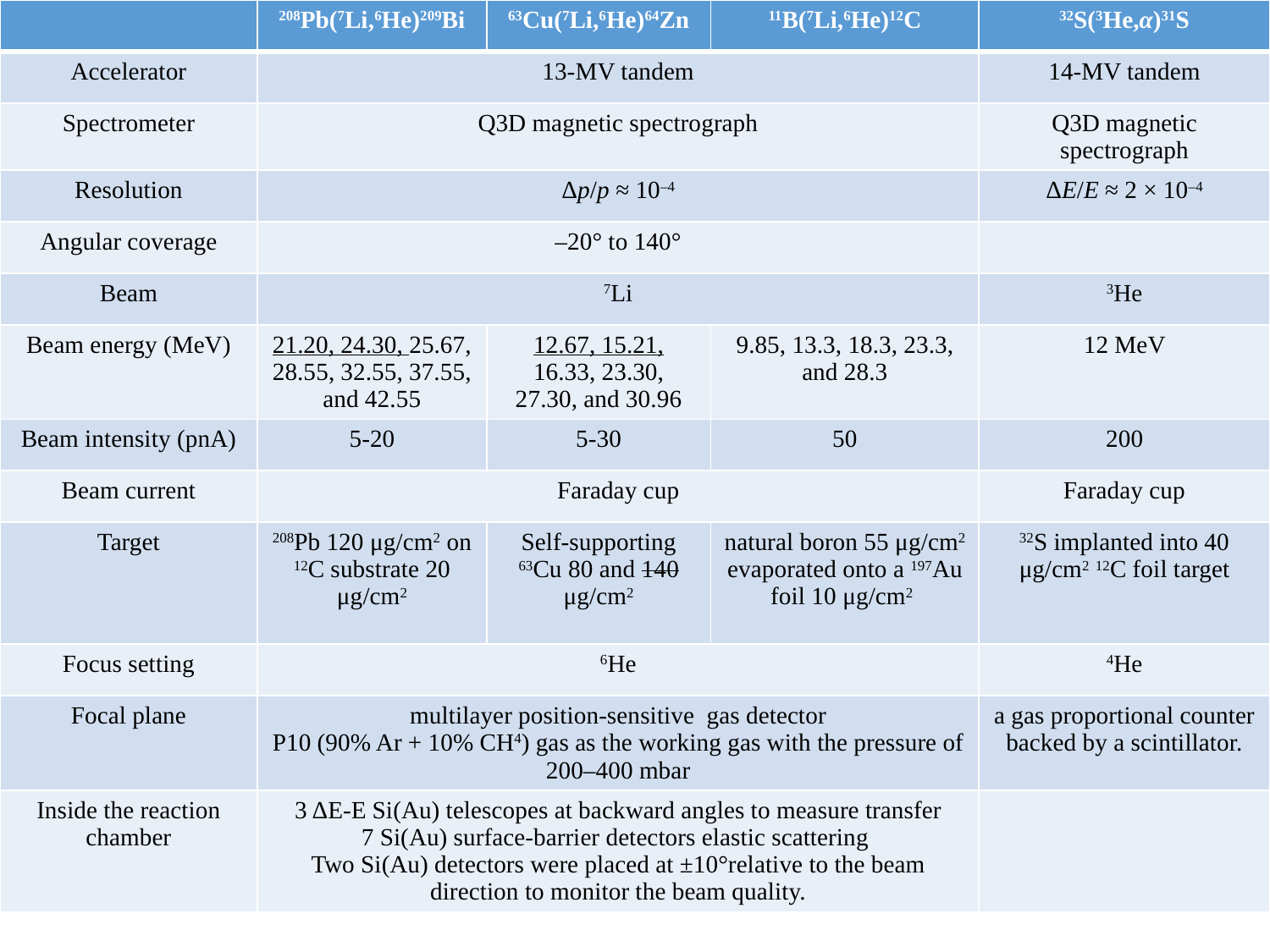

|  | 208Pb(7Li,6He)209Bi | 63Cu(7Li,6He)64Zn | 11B(7Li,6He)12C | 32S(3He,α)31S |
| --- | --- | --- | --- | --- |
| Accelerator | 13-MV tandem |  |  | 14-MV tandem |
| Spectrometer | Q3D magnetic spectrograph |  |  | Q3D magnetic spectrograph |
| Resolution | Δp/p ≈ 10–4 |  |  | ΔE/E ≈ 2 × 10–4 |
| Angular coverage | –20° to 140° |  |  |  |
| Beam | 7Li |  |  | 3He |
| Beam energy (MeV) | 21.20, 24.30, 25.67, 28.55, 32.55, 37.55, and 42.55 | 12.67, 15.21, 16.33, 23.30, 27.30, and 30.96 | 9.85, 13.3, 18.3, 23.3, and 28.3 | 12 MeV |
| Beam intensity (pnA) | 5-20 | 5-30 | 50 | 200 |
| Beam current | Faraday cup |  |  | Faraday cup |
| Target | 208Pb 120 μg/cm2 on 12C substrate 20 μg/cm2 | Self-supporting 63Cu 80 and 140 μg/cm2 | natural boron 55 μg/cm2 evaporated onto a 197Au foil 10 μg/cm2 | 32S implanted into 40 μg/cm2 12C foil target |
| Focus setting | 6He |  |  | 4He |
| Focal plane | multilayer position-sensitive gas detector P10 (90% Ar + 10% CH4) gas as the working gas with the pressure of 200–400 mbar |  |  | a gas proportional counter backed by a scintillator. |
| Inside the reaction chamber | 3 ΔE-E Si(Au) telescopes at backward angles to measure transfer 7 Si(Au) surface-barrier detectors elastic scattering Two Si(Au) detectors were placed at ±10°relative to the beam direction to monitor the beam quality. |  |  |  |